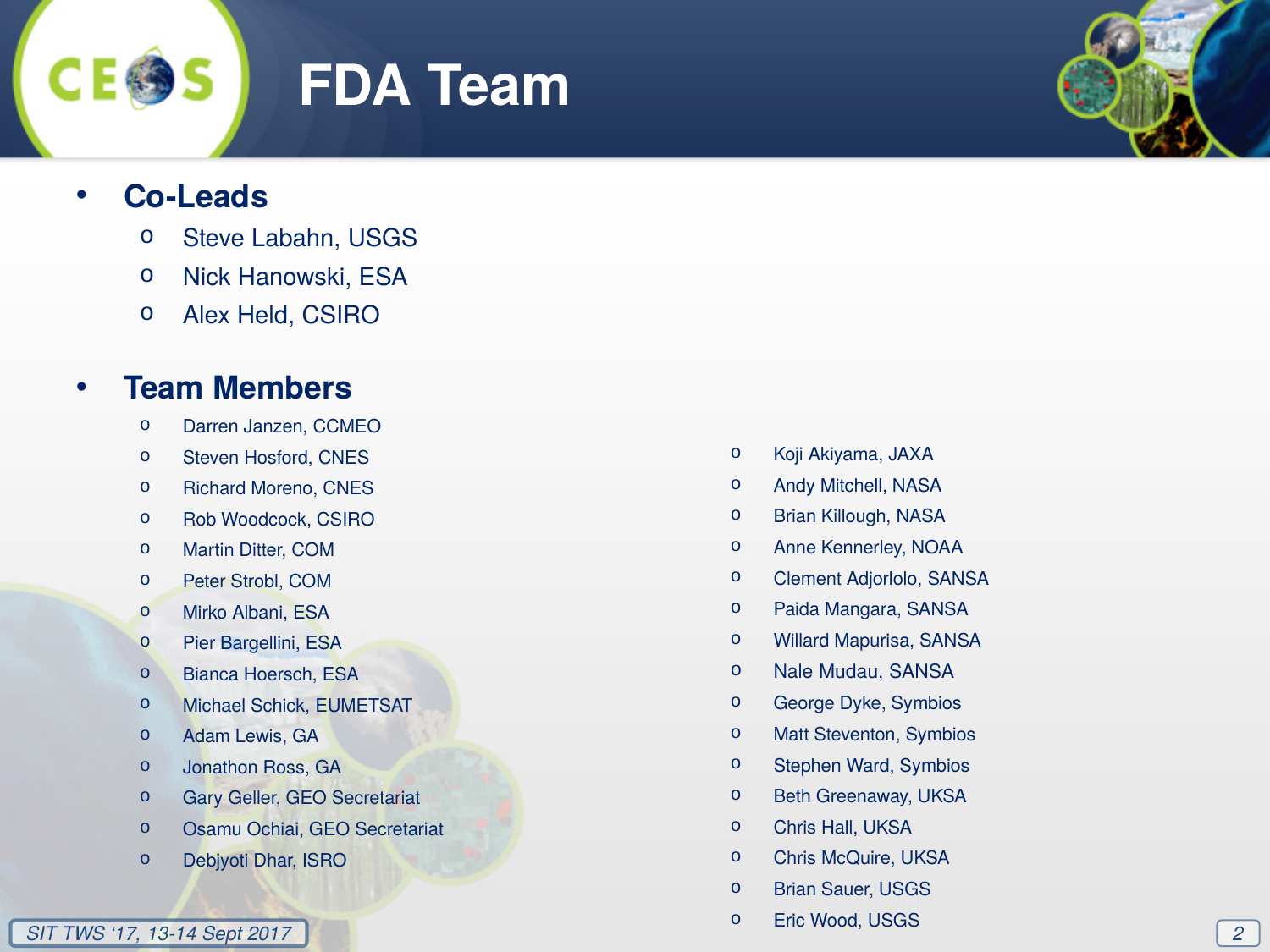

FDA Team
Co-Leads
Steve Labahn, USGS
Nick Hanowski, ESA
Alex Held, CSIRO

Team Members
Darren Janzen, CCMEO
Steven Hosford, CNES
Richard Moreno, CNES
Rob Woodcock, CSIRO
Martin Ditter, COM
Peter Strobl, COM
Mirko Albani, ESA
Pier Bargellini, ESA
Bianca Hoersch, ESA
Michael Schick, EUMETSAT
Adam Lewis, GA
Jonathon Ross, GA
Gary Geller, GEO Secretariat
Osamu Ochiai, GEO Secretariat
Debjyoti Dhar, ISRO

Koji Akiyama, JAXA
Andy Mitchell, NASA
Brian Killough, NASA
Anne Kennerley, NOAA
Clement Adjorlolo, SANSA
Paida Mangara, SANSA
Willard Mapurisa, SANSA
Nale Mudau, SANSA
George Dyke, Symbios
Matt Steventon, Symbios
Stephen Ward, Symbios
Beth Greenaway, UKSA
Chris Hall, UKSA
Chris McQuire, UKSA
Brian Sauer, USGS
Eric Wood, USGS
2